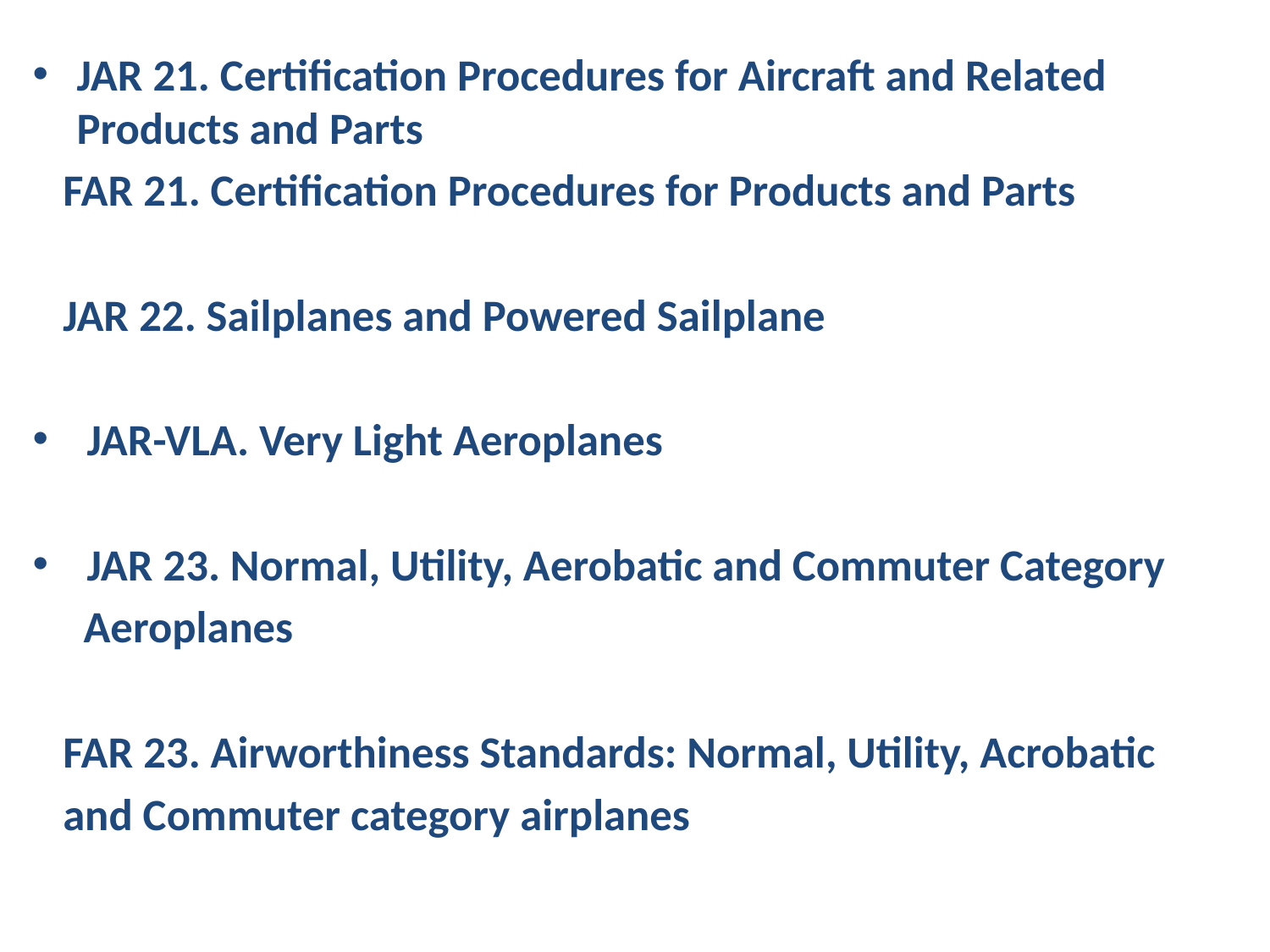

JAR 21. Certification Procedures for Aircraft and Related Products and Parts
   FAR 21. Certification Procedures for Products and Parts

   JAR 22. Sailplanes and Powered Sailplane

 JAR-VLA. Very Light Aeroplanes

 JAR 23. Normal, Utility, Aerobatic and Commuter Category
     Aeroplanes

   FAR 23. Airworthiness Standards: Normal, Utility, Acrobatic
   and Commuter category airplanes